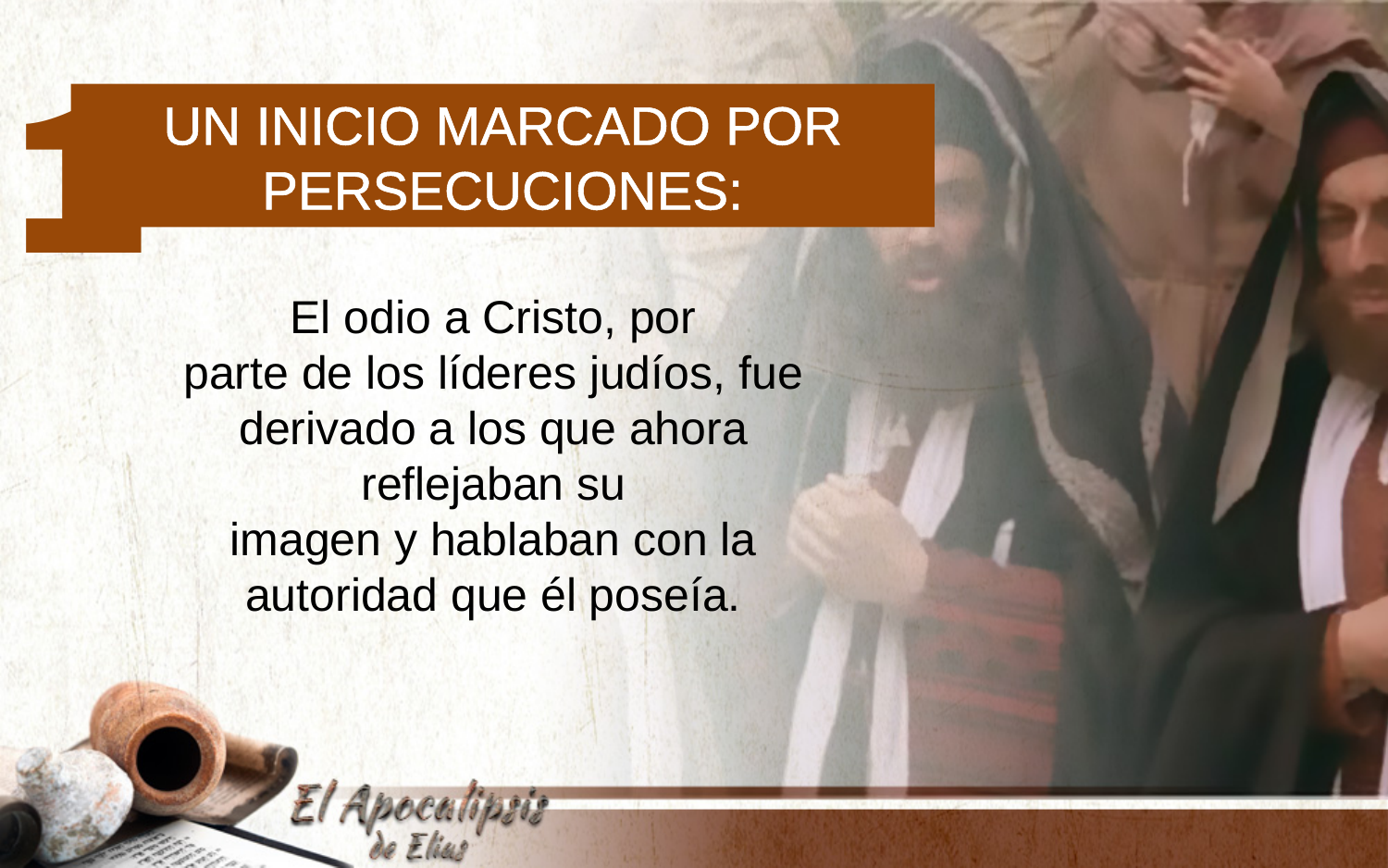

1
Un inicio marcado por persecuciones:
El odio a Cristo, por
parte de los líderes judíos, fue derivado a los que ahora reflejaban su
imagen y hablaban con la autoridad que él poseía.